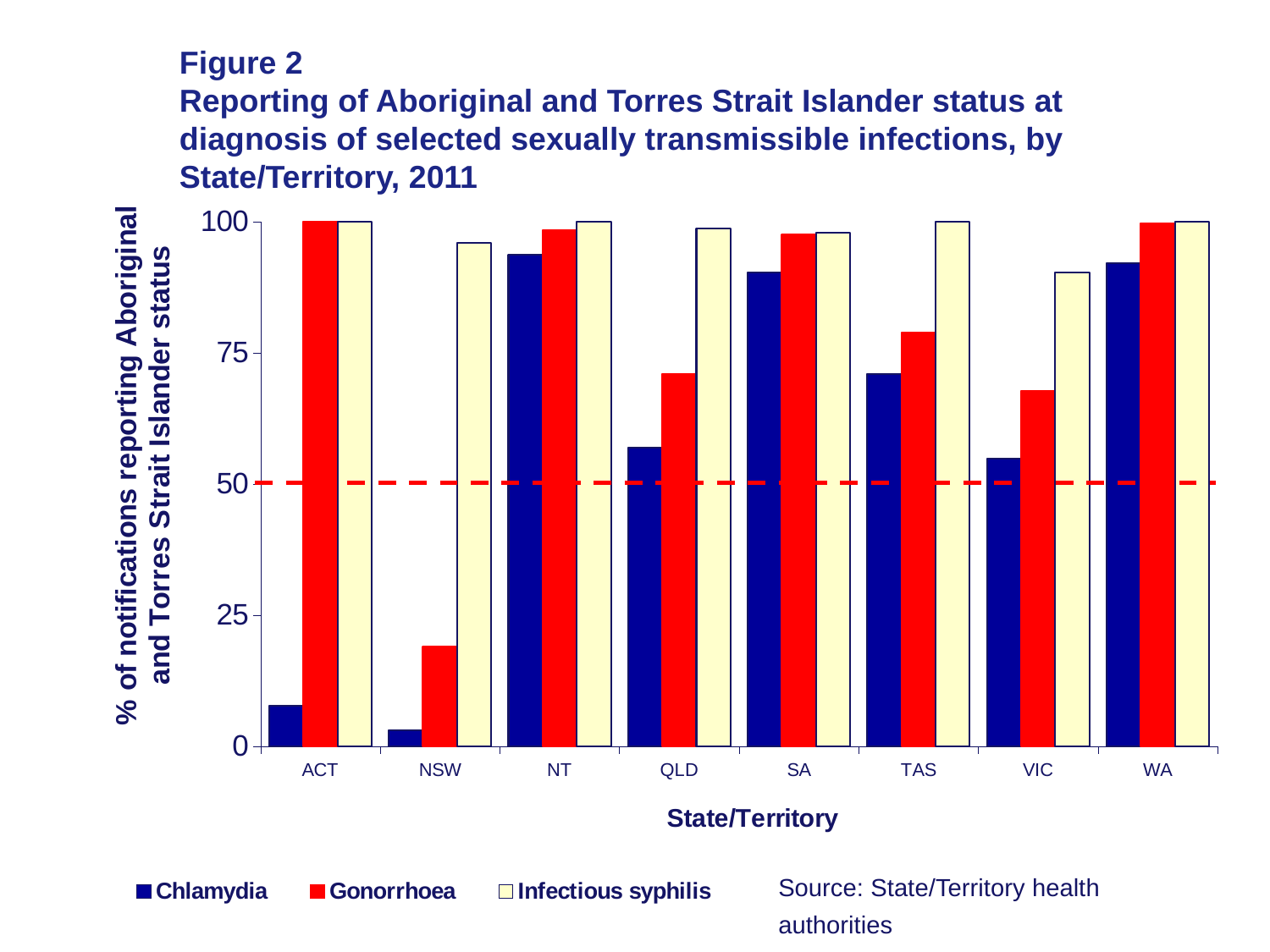

Figure 2
Reporting of Aboriginal and Torres Strait Islander status at diagnosis of selected sexually transmissible infections, by State/Territory, 2011

### Chart

| Category | Chlamydia | Gonorrhoea | Infectious syphilis |
|---|---|---|---|
| ACT | 7.771609833465512 | 100.0 | 100.0 |
| NSW | 3.0739204684069326 | 19.09722222222219 | 95.97156398104312 |
| NT | 93.72623574144485 | 98.4662576687119 | 100.0 |
| QLD | 56.93066652367407 | 70.94594594594624 | 98.79518072289146 |
| SA | 90.3666146645866 | 97.52808988764045 | 97.87234042553155 |
| TAS | 70.99494097807784 | 78.94736842105286 | 100.0 |
| VIC | 54.91555462885739 | 67.74880255455 | 90.30303030303006 |
| WA | 92.14493746787743 | 99.67032967032965 | 100.0 |
Source: State/Territory health authorities